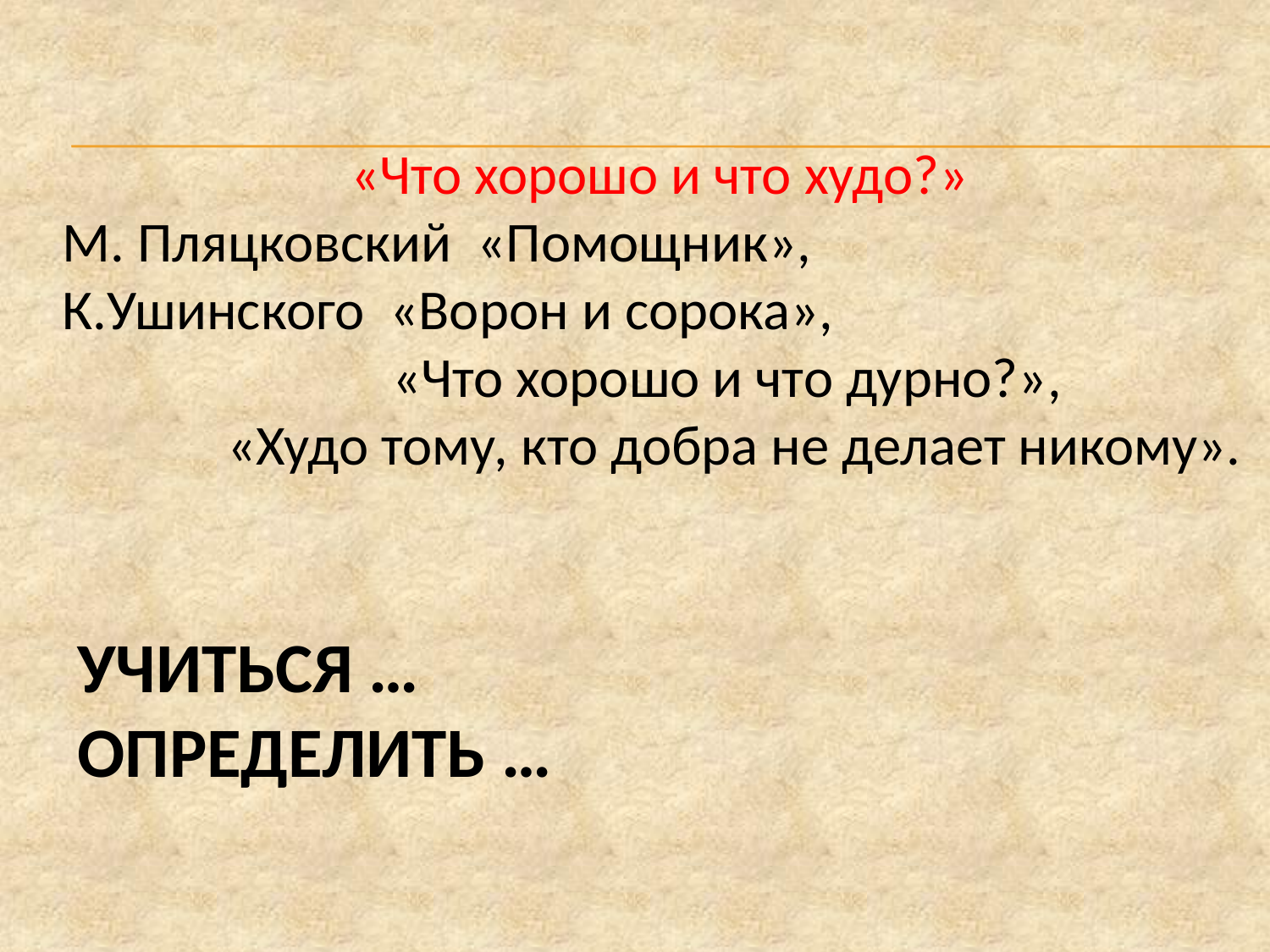

«Что хорошо и что худо?»
М. Пляцковский  «Помощник»,
К.Ушинского  «Ворон и сорока»,
                          «Что хорошо и что дурно?»,
             «Худо тому, кто добра не делает никому».
УЧИТЬСЯ …
ОПРЕДЕЛИТЬ …